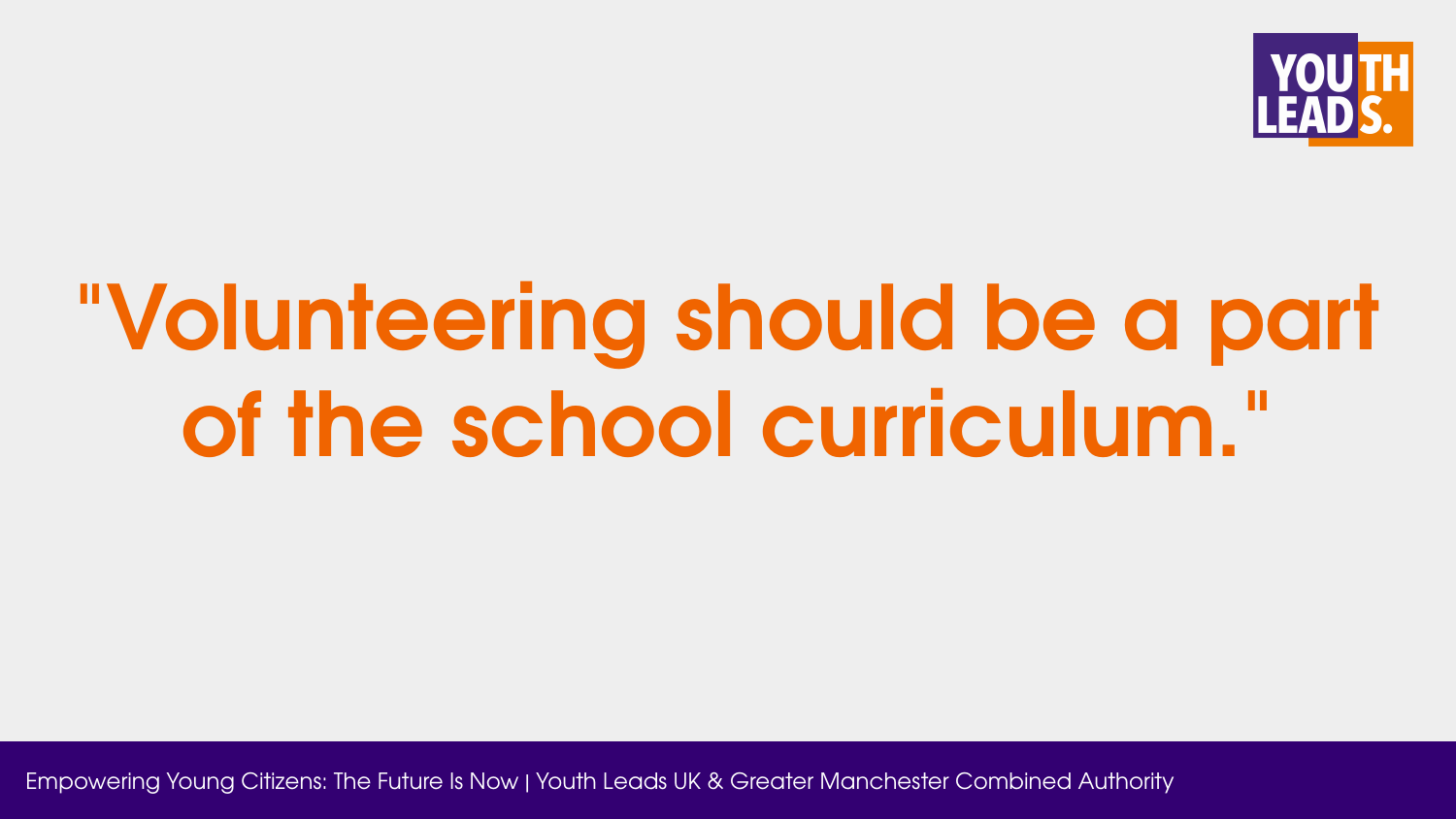

# "Volunteering should be a part of the school curriculum."